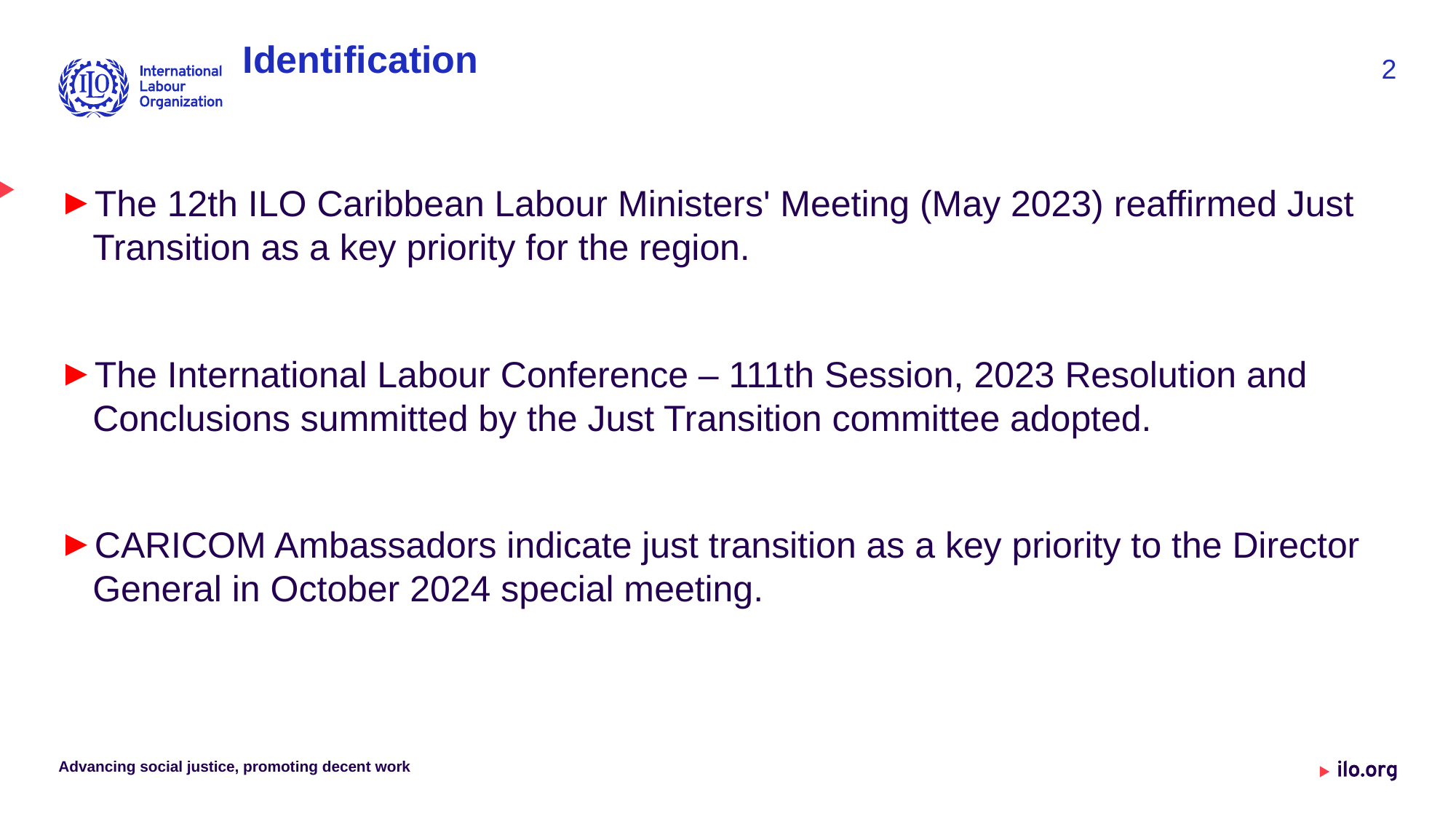

# Identification
2
The 12th ILO Caribbean Labour Ministers' Meeting (May 2023) reaffirmed Just Transition as a key priority for the region.

The International Labour Conference – 111th Session, 2023 Resolution and Conclusions summitted by the Just Transition committee adopted.

CARICOM Ambassadors indicate just transition as a key priority to the Director General in October 2024 special meeting.
Advancing social justice, promoting decent work
Date: Monday / 01 / October / 2019